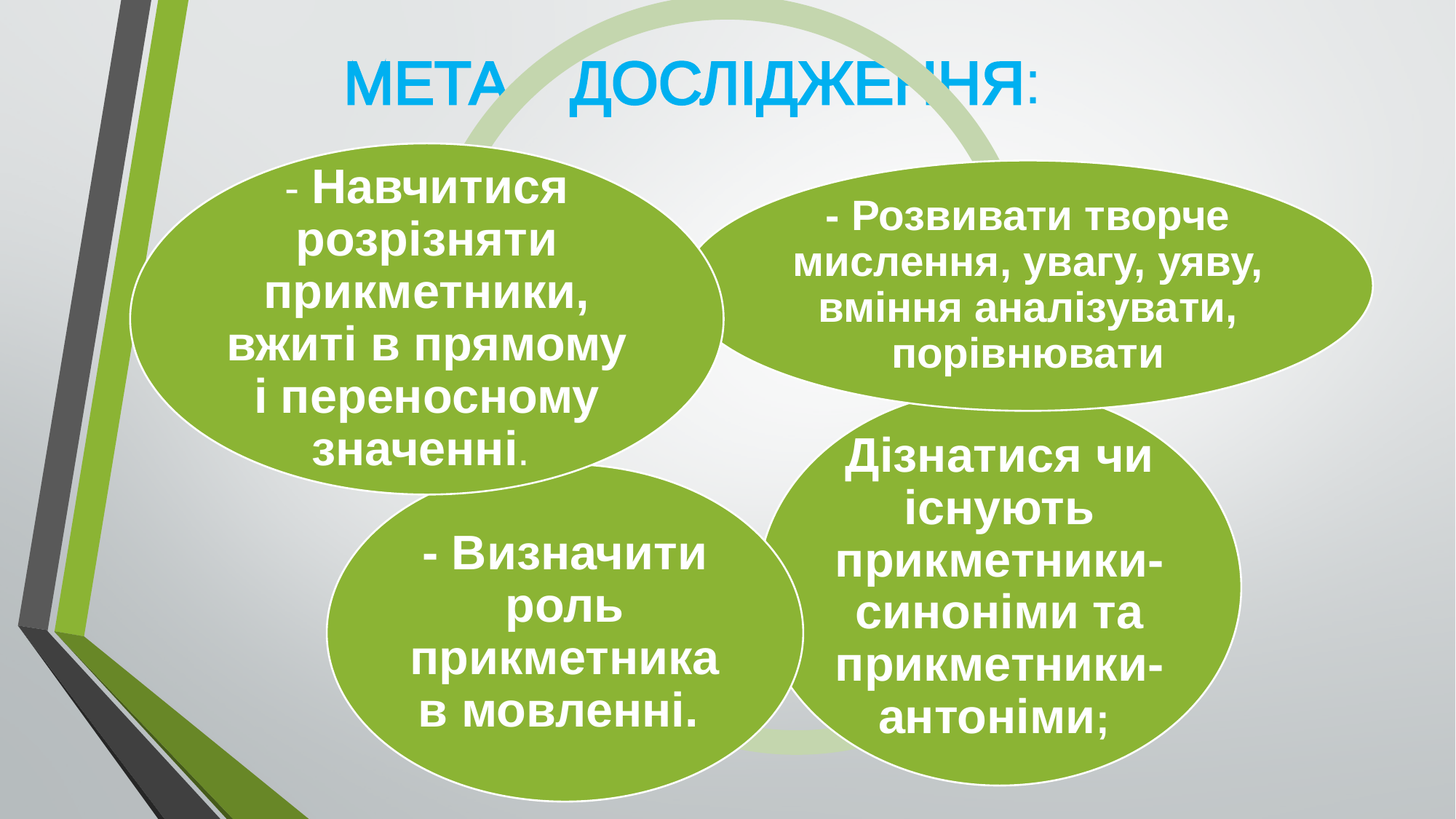

# МЕТА   ДОСЛІДЖЕННЯ:
Дізнатися чи існують прикметники-синоніми та прикметники-антоніми;
- Розвивати творче мислення, увагу, уяву, вміння аналізувати, порівнювати
- Визначити роль прикметника в мовленні.
- Навчитися розрізняти прикметники, вжиті в прямому і переносному значенні.